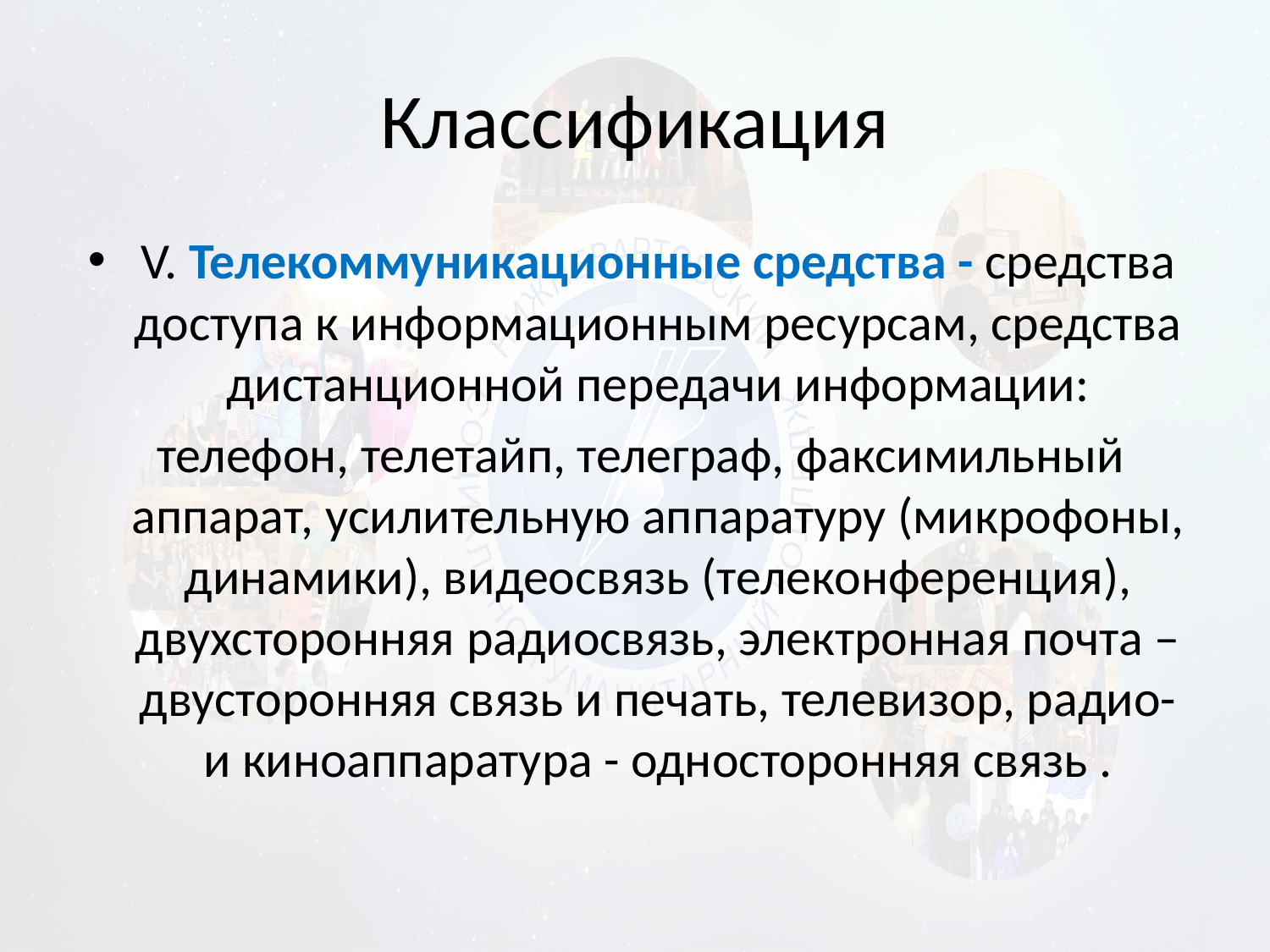

# Классификация
V. Телекоммуникационные средства - средства доступа к информационным ресурсам, средства дистанционной передачи информации:
 телефон, телетайп, телеграф, факсимильный аппарат, усилительную аппаратуру (микрофоны, динамики), видеосвязь (телеконференция), двухсторонняя радиосвязь, электронная почта – двусторонняя связь и печать, телевизор, радио- и киноаппаратура - односторонняя связь .